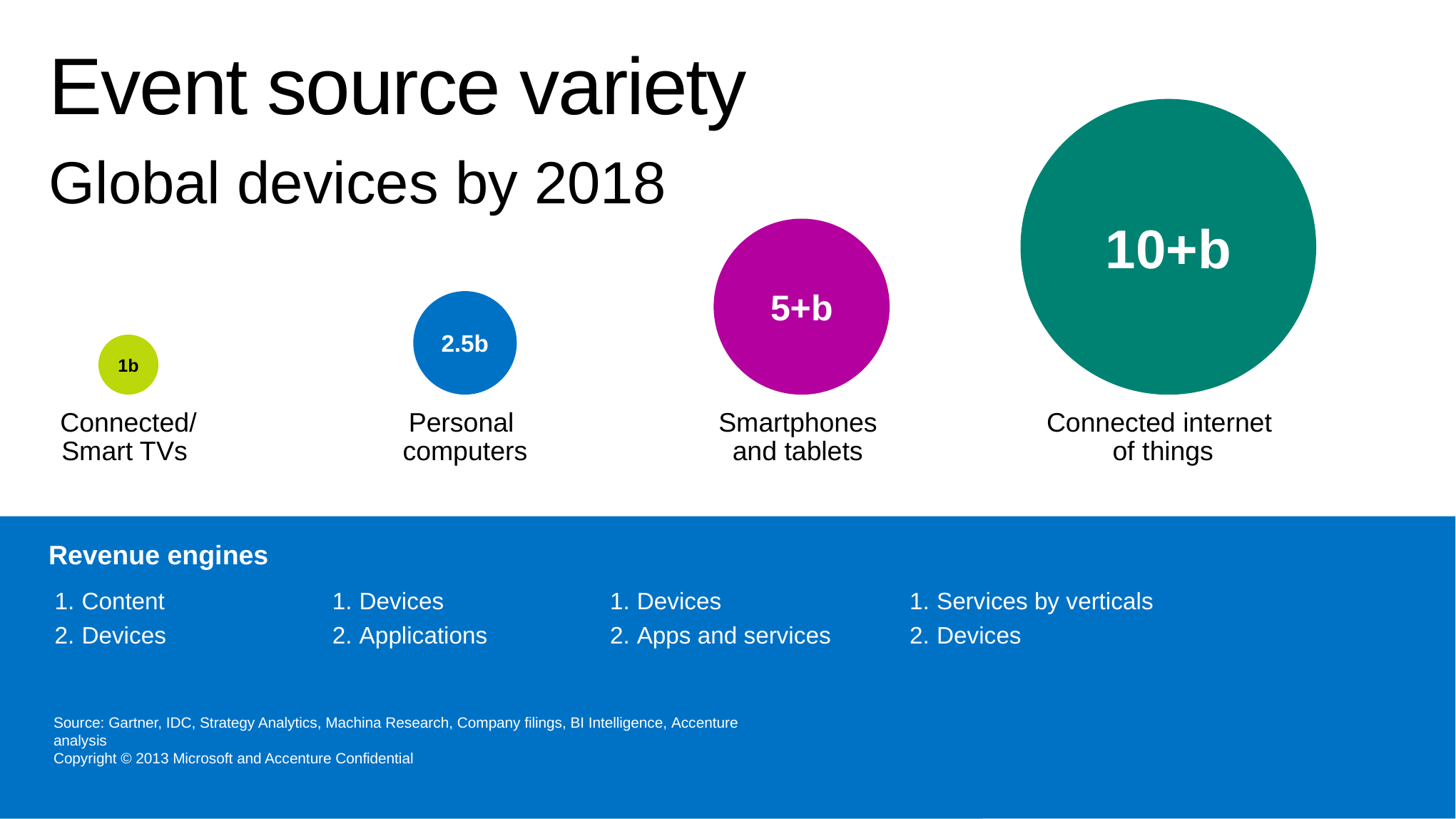

# Event source variety
10+b
Connected internet
of things
Global devices by 2018
5+b
Smartphones
and tablets
2.5b
Personal
computers
1b
Connected/
Smart TVs

Revenue engines
Content
Devices
Devices
Applications
Devices
Apps and services
Services by verticals
Devices
Source: Gartner, IDC, Strategy Analytics, Machina Research, Company filings, BI Intelligence, Accenture analysis
Copyright © 2013 Microsoft and Accenture Confidential